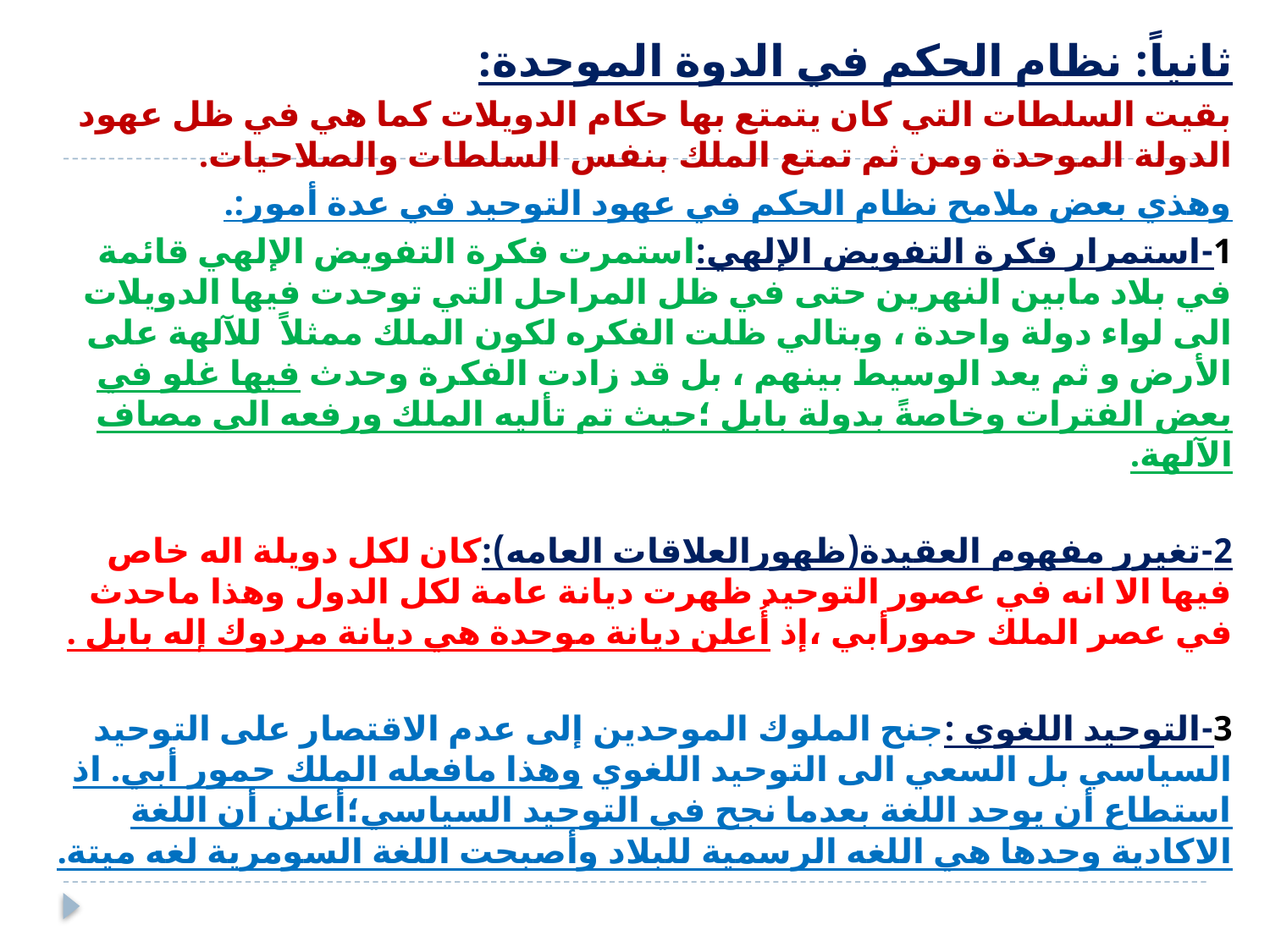

ثانياً: نظام الحكم في الدوة الموحدة:
بقيت السلطات التي كان يتمتع بها حكام الدويلات كما هي في ظل عهود الدولة الموحدة ومن ثم تمتع الملك بنفس السلطات والصلاحيات.
وهذي بعض ملامح نظام الحكم في عهود التوحيد في عدة أمور:.
1-استمرار فكرة التفويض الإلهي:استمرت فكرة التفويض الإلهي قائمة في بلاد مابين النهرين حتى في ظل المراحل التي توحدت فيها الدويلات الى لواء دولة واحدة ، وبتالي ظلت الفكره لكون الملك ممثلاً  للآلهة على الأرض و ثم يعد الوسيط بينهم ، بل قد زادت الفكرة وحدث فيها غلو في بعض الفترات وخاصةً بدولة بابل ؛حيث تم تأليه الملك ورفعه الى مصاف الآلهة.

2-تغيرر مفهوم العقيدة(ظهورالعلاقات العامه):كان لكل دويلة اله خاص فيها الا انه في عصور التوحيد ظهرت ديانة عامة لكل الدول وهذا ماحدث في عصر الملك حمورأبي ،إذ أُعلن ديانة موحدة هي ديانة مردوك إله بابل .

3-التوحيد اللغوي :جنح الملوك الموحدين إلى عدم الاقتصار على التوحيد السياسي بل السعي الى التوحيد اللغوي وهذا مافعله الملك حمور أبي. اذ استطاع أن يوحد اللغة بعدما نجح في التوحيد السياسي؛أعلن أن اللغة الاكادية وحدها هي اللغه الرسمية للبلاد وأصبحت اللغة السومرية لغه ميتة.